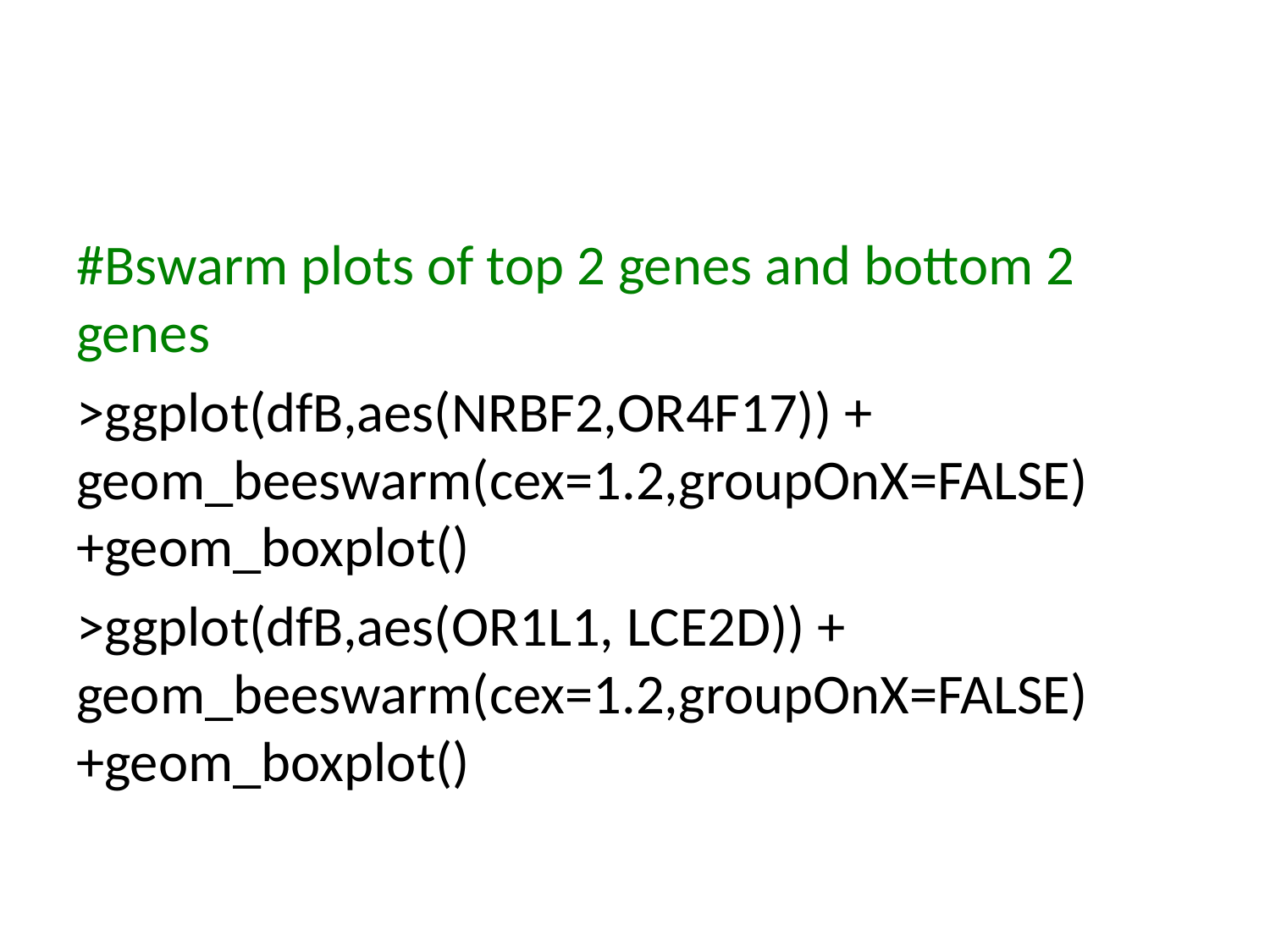

#
#Bswarm plots of top 2 genes and bottom 2 genes
>ggplot(dfB,aes(NRBF2,OR4F17)) + geom_beeswarm(cex=1.2,groupOnX=FALSE)+geom_boxplot()
>ggplot(dfB,aes(OR1L1, LCE2D)) + geom_beeswarm(cex=1.2,groupOnX=FALSE)+geom_boxplot()